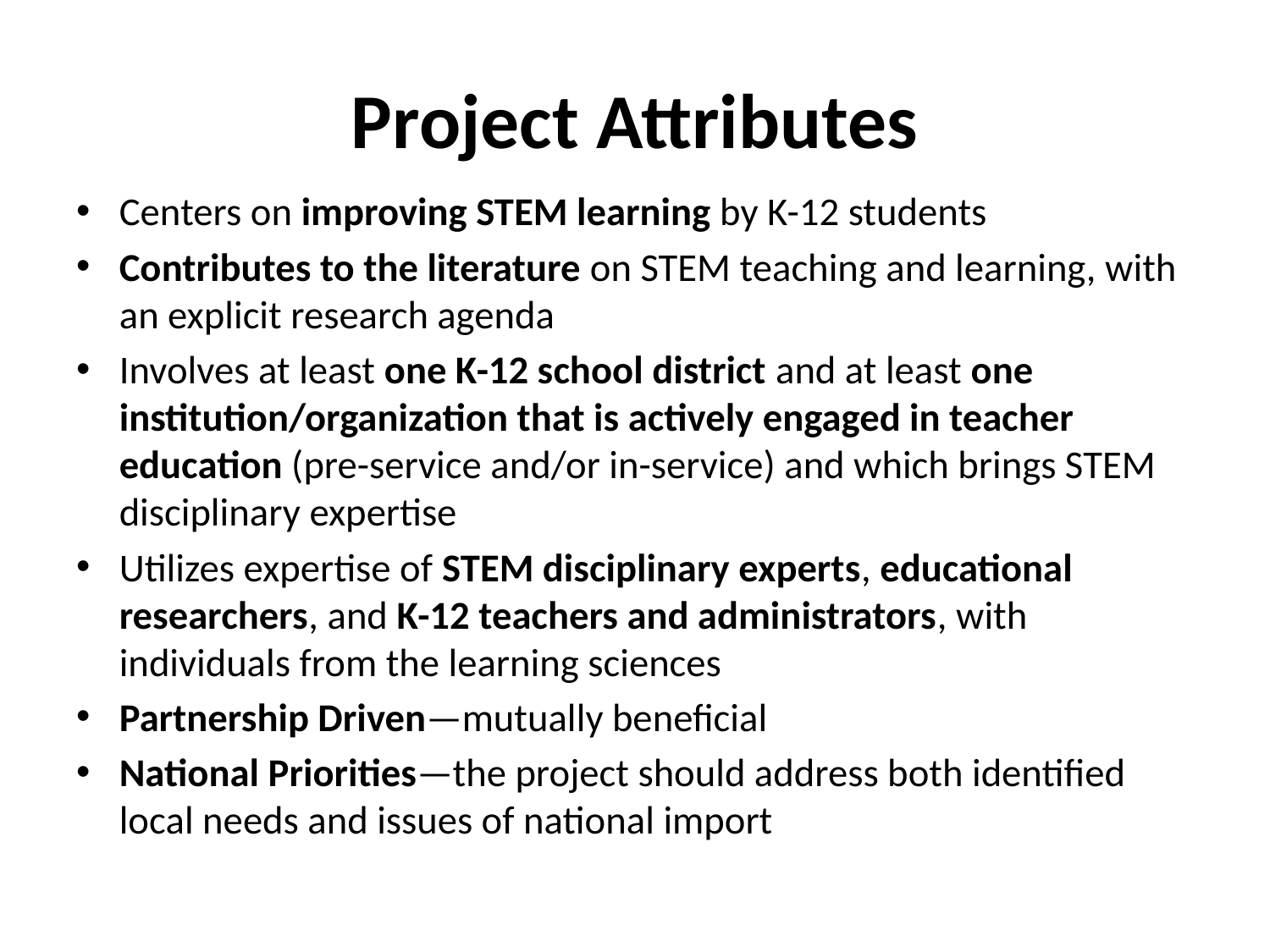

# Project Attributes
Centers on improving STEM learning by K-12 students
Contributes to the literature on STEM teaching and learning, with an explicit research agenda
Involves at least one K-12 school district and at least one institution/organization that is actively engaged in teacher education (pre-service and/or in-service) and which brings STEM disciplinary expertise
Utilizes expertise of STEM disciplinary experts, educational researchers, and K-12 teachers and administrators, with individuals from the learning sciences
Partnership Driven—mutually beneficial
National Priorities—the project should address both identified local needs and issues of national import